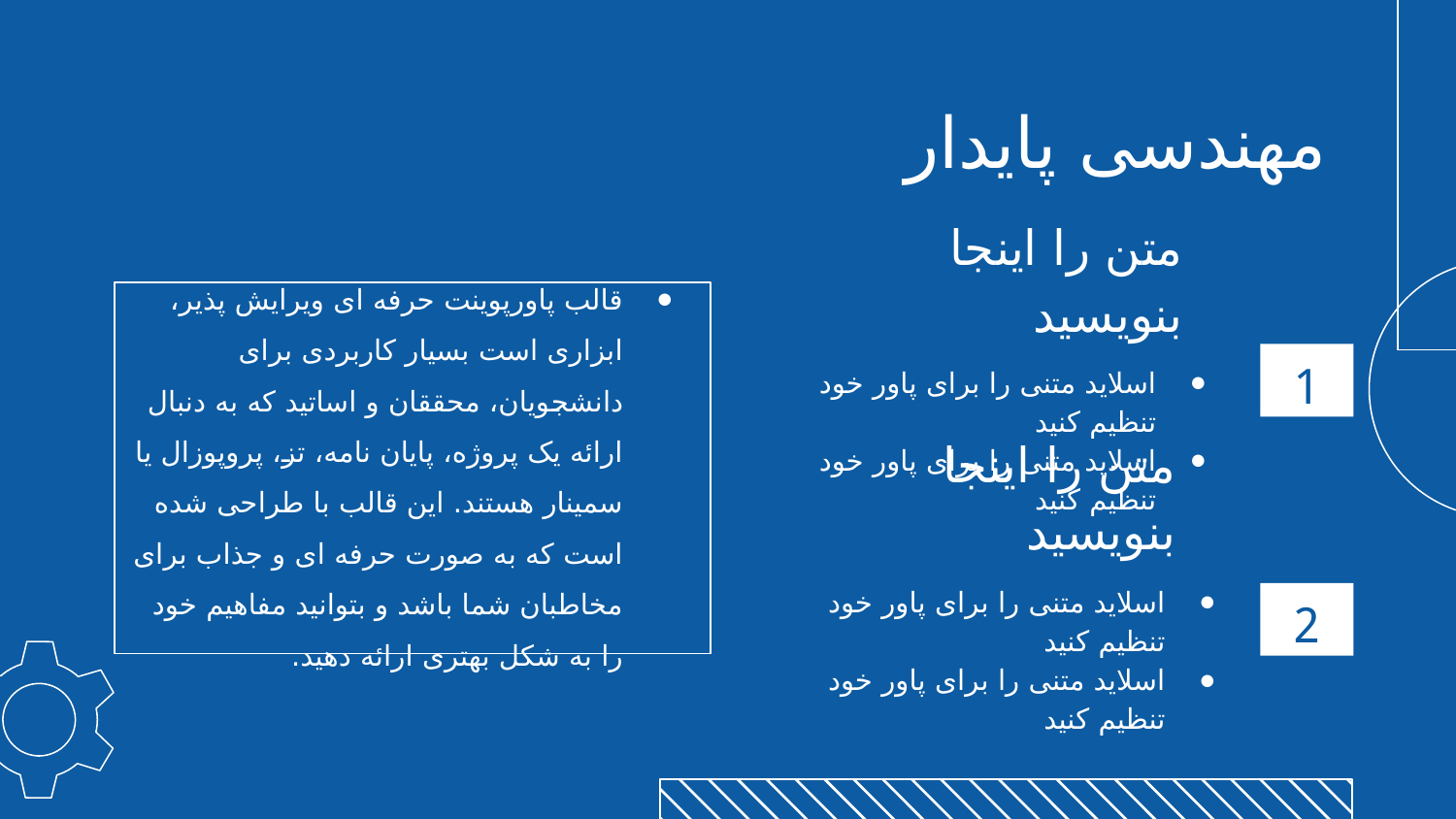

# مهندسی پایدار
قالب پاورپوینت حرفه ای ویرایش پذیر، ابزاری است بسیار کاربردی برای دانشجویان، محققان و اساتید که به دنبال ارائه یک پروژه، پایان نامه، تز، پروپوزال یا سمینار هستند. این قالب با طراحی شده است که به صورت حرفه ای و جذاب برای مخاطبان شما باشد و بتوانید مفاهیم خود را به شکل بهتری ارائه دهید.
متن را اینجا بنویسید
1
اسلاید متنی را برای پاور خود تنظیم کنید
اسلاید متنی را برای پاور خود تنظیم کنید
متن را اینجا بنویسید
اسلاید متنی را برای پاور خود تنظیم کنید
اسلاید متنی را برای پاور خود تنظیم کنید
2